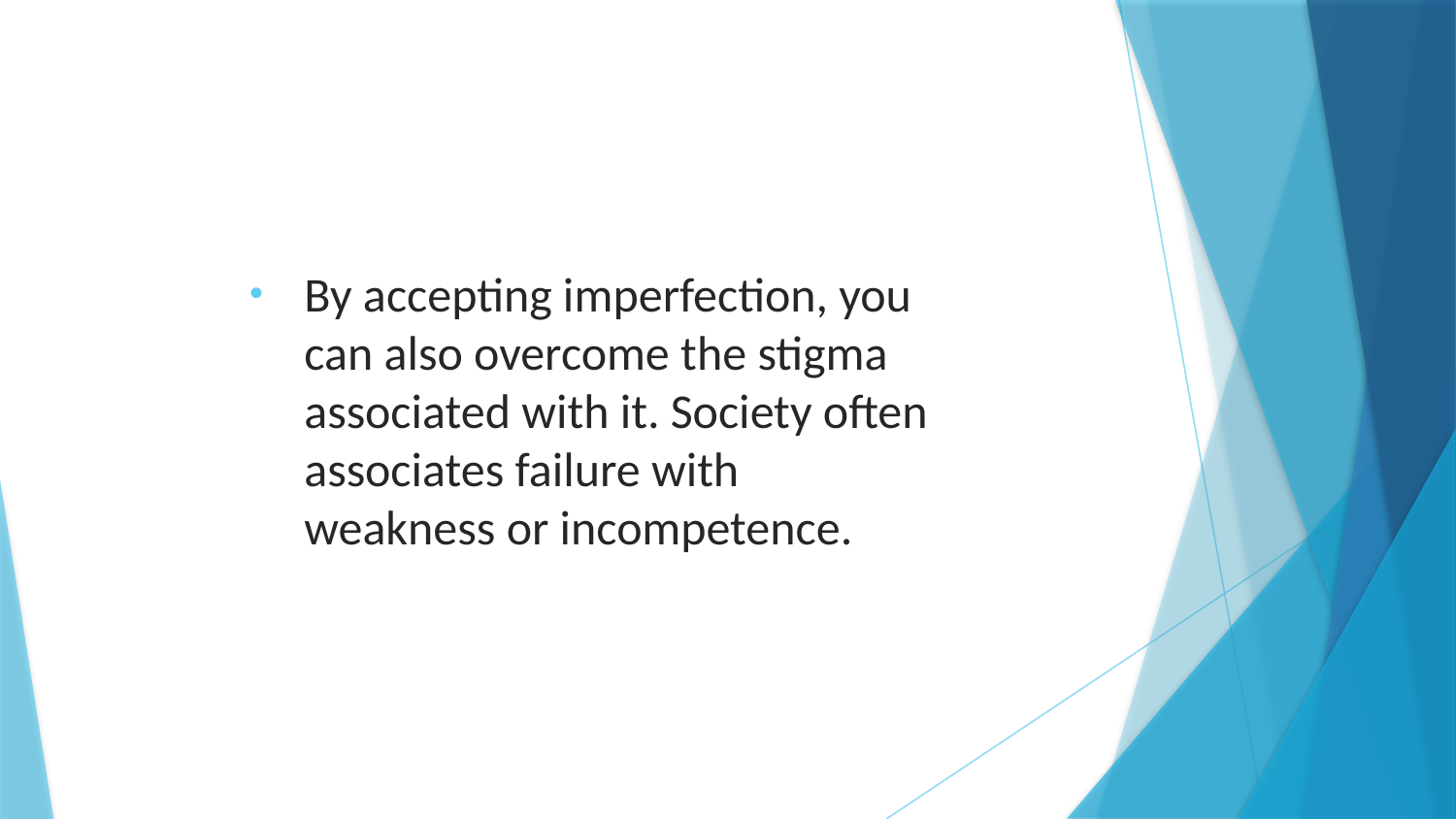

By accepting imperfection, you can also overcome the stigma associated with it. Society often associates failure with weakness or incompetence.